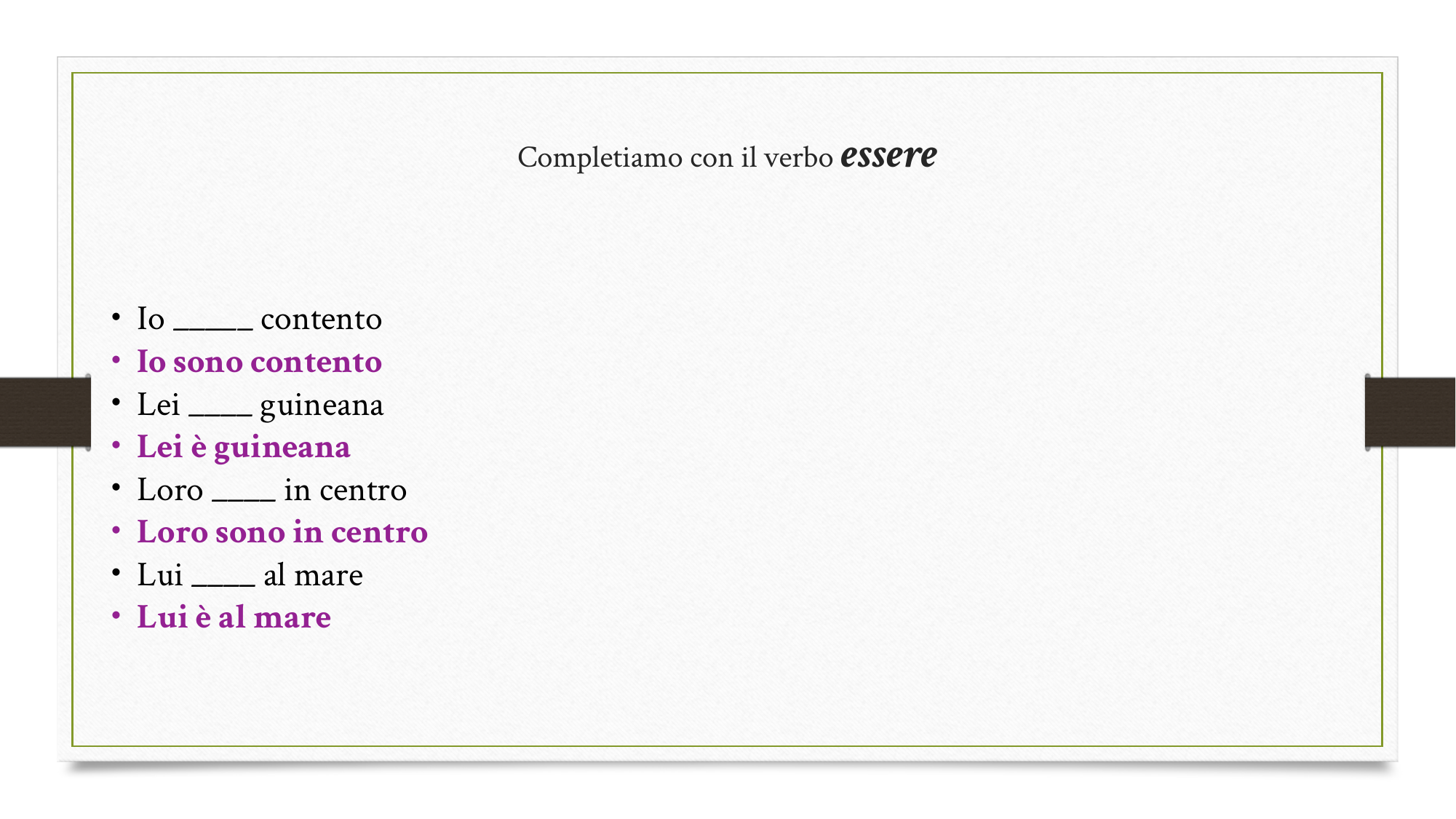

# Completiamo con il verbo essere
Io _____ contento
Io sono contento
Lei ____ guineana
Lei è guineana
Loro ____ in centro
Loro sono in centro
Lui ____ al mare
Lui è al mare